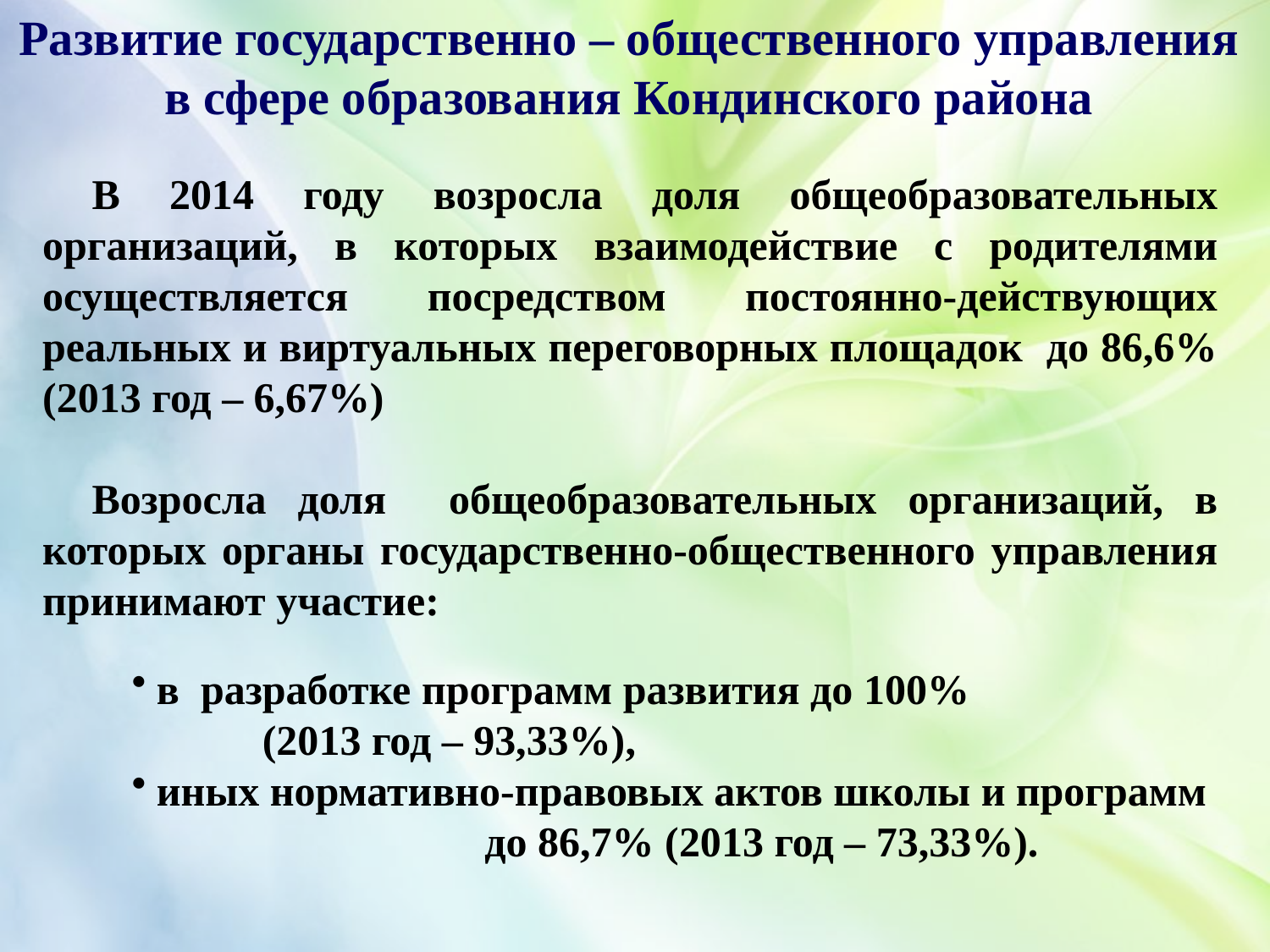

Развитие государственно – общественного управления
в сфере образования Кондинского района
В 2014 году возросла доля общеобразовательных организаций, в которых взаимодействие с родителями осуществляется посредством постоянно-действующих реальных и виртуальных переговорных площадок  до 86,6% (2013 год – 6,67%)

Возросла доля  общеобразовательных организаций, в которых органы государственно-общественного управления принимают участие:
в  разработке программ развития до 100%                                   (2013 год – 93,33%),
иных нормативно-правовых актов школы и программ                                  до 86,7% (2013 год – 73,33%).